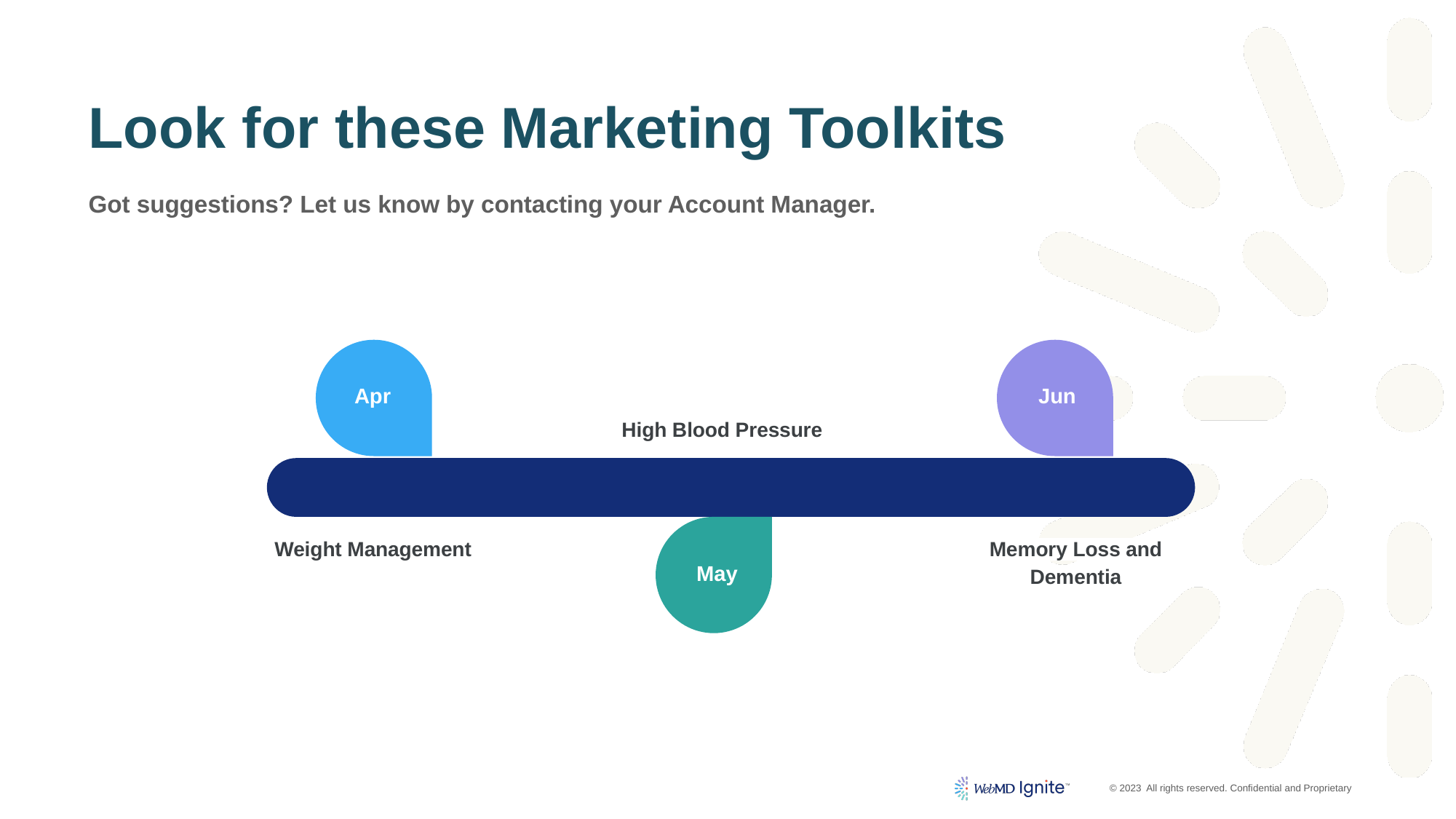

# Look for these Marketing Toolkits
Got suggestions? Let us know by contacting your Account Manager.
High Blood Pressure
Apr
Jun
Weight Management
Memory Loss and Dementia
May